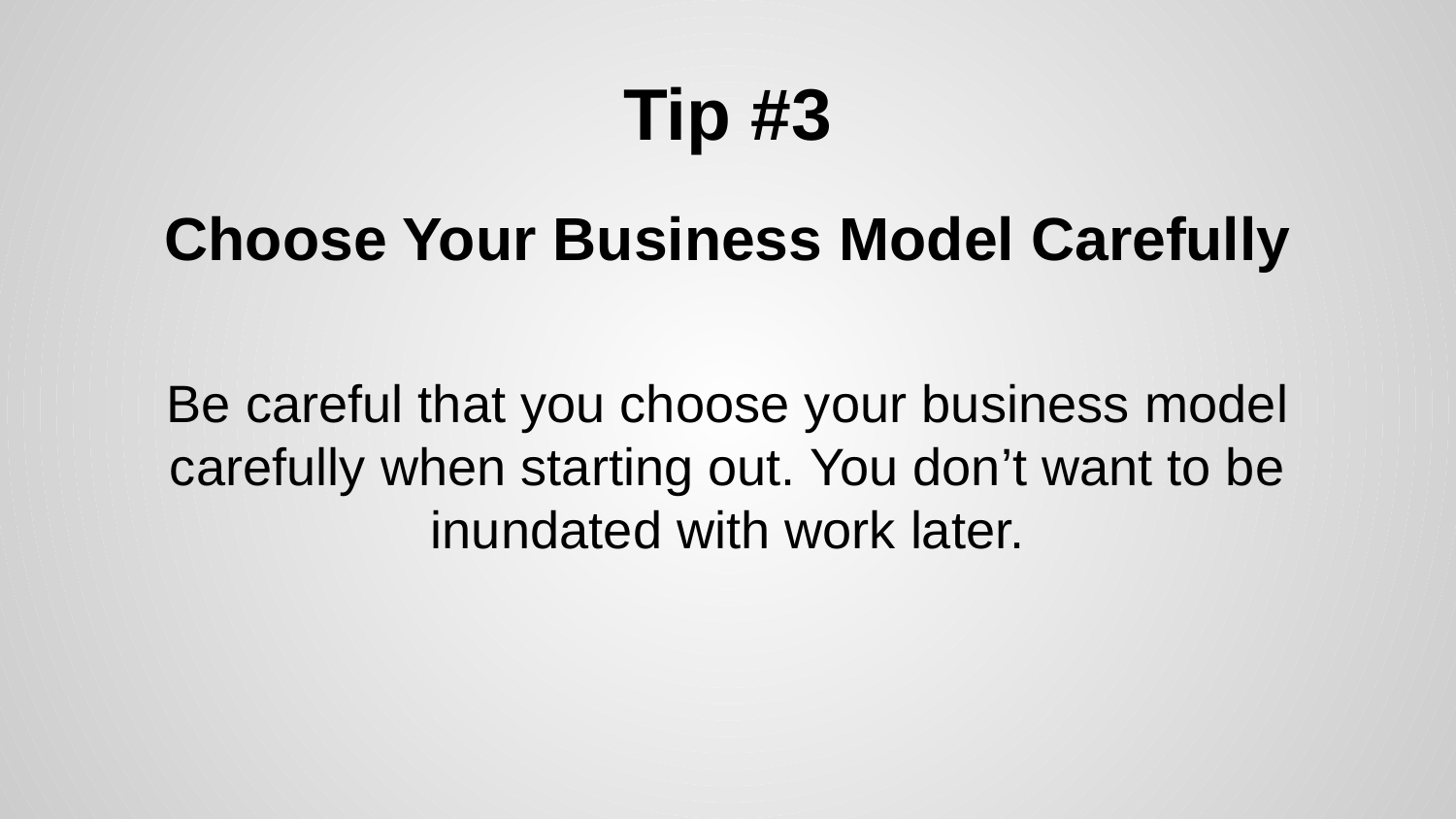

# Tip #3
Choose Your Business Model Carefully

Be careful that you choose your business model carefully when starting out. You don’t want to be inundated with work later.